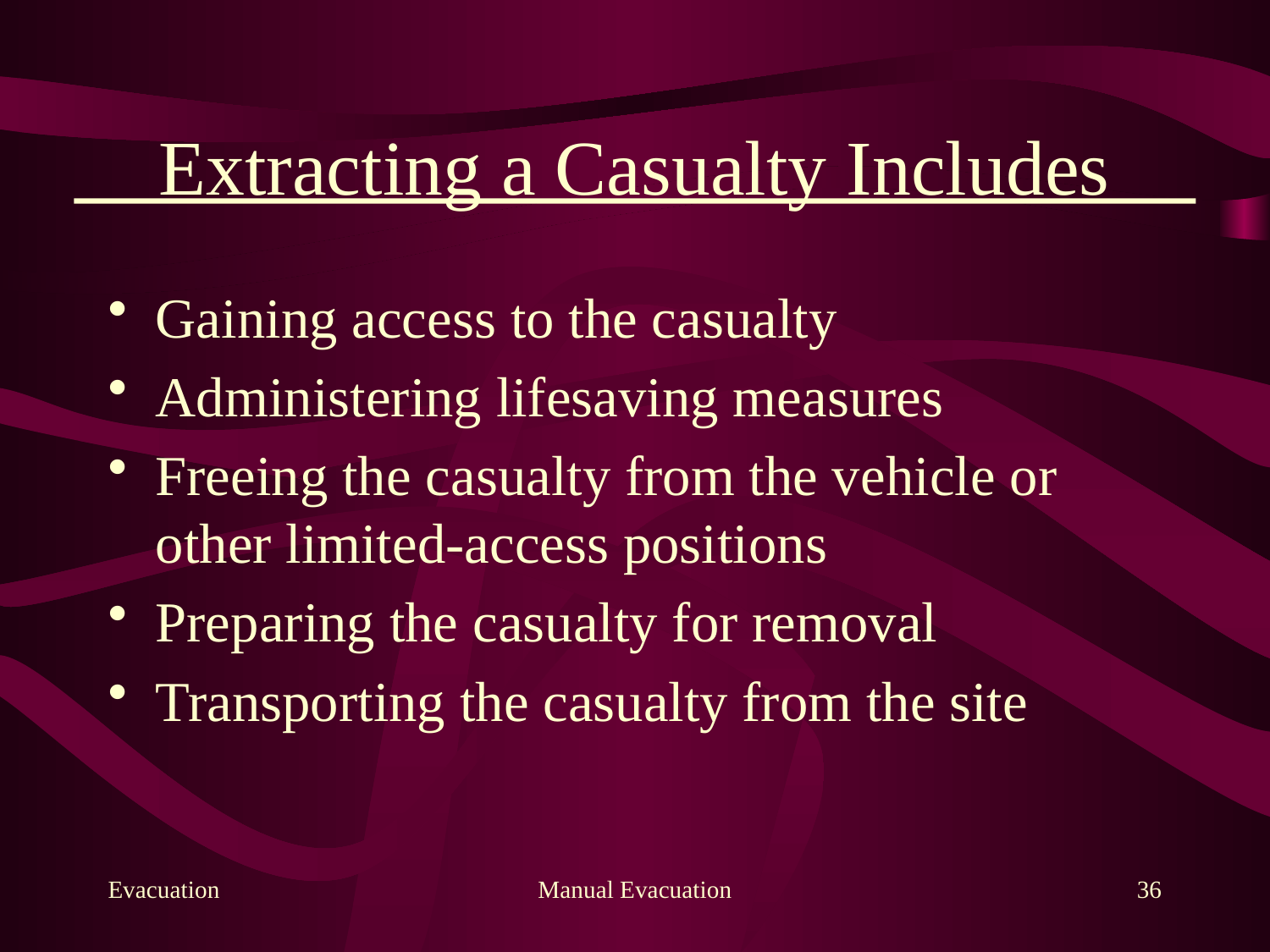

# Extracting a Casualty Includes

Gaining access to the casualty
Administering lifesaving measures
Freeing the casualty from the vehicle or other limited-access positions
Preparing the casualty for removal
Transporting the casualty from the site
Evacuation
Manual Evacuation
36